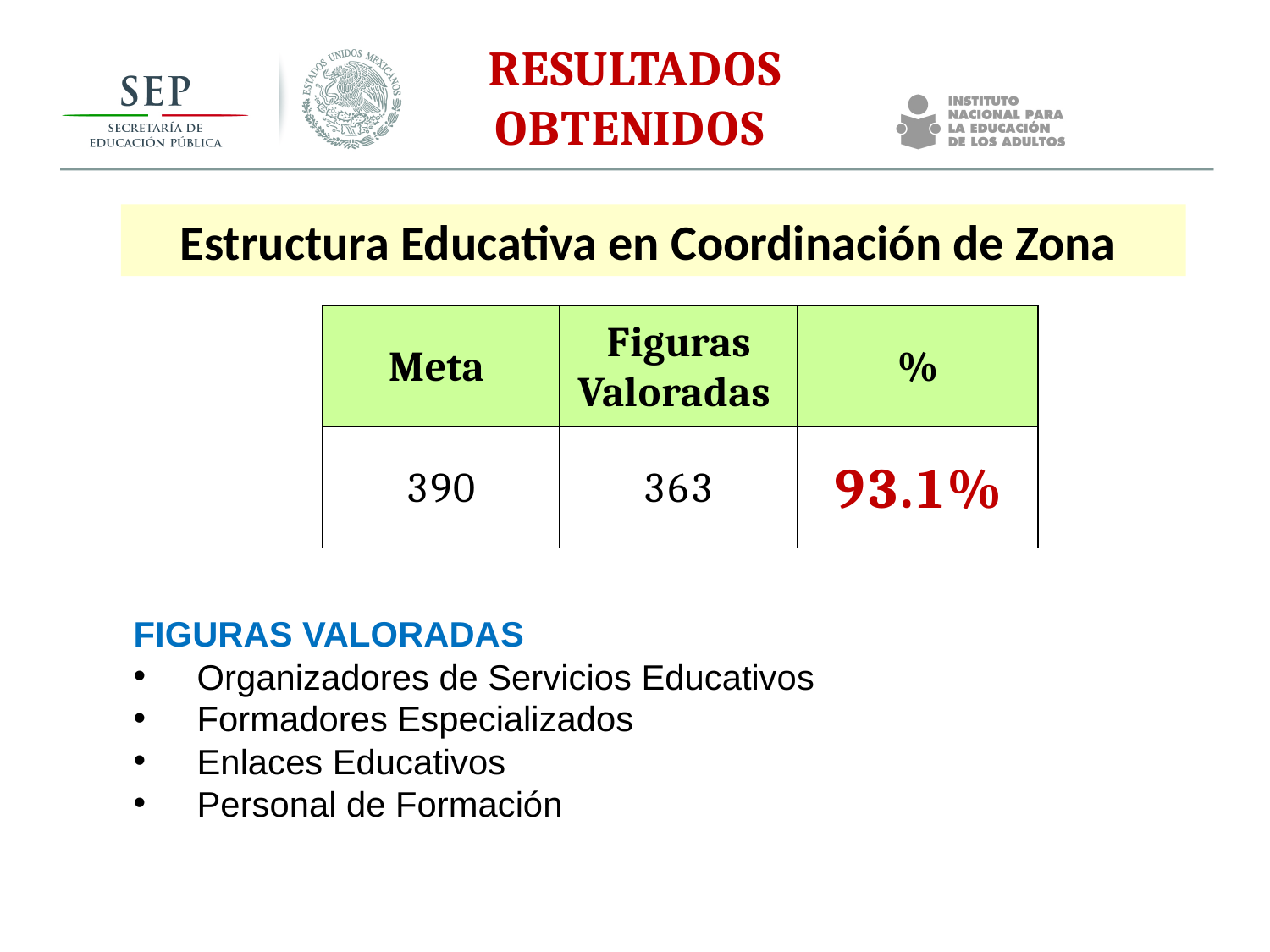

# Resultados obtenidos
Estructura Educativa en Coordinación de Zona
| Meta | Figuras Valoradas | % |
| --- | --- | --- |
| 390 | 363 | 93.1% |
FIGURAS VALORADAS
Organizadores de Servicios Educativos
Formadores Especializados
Enlaces Educativos
Personal de Formación